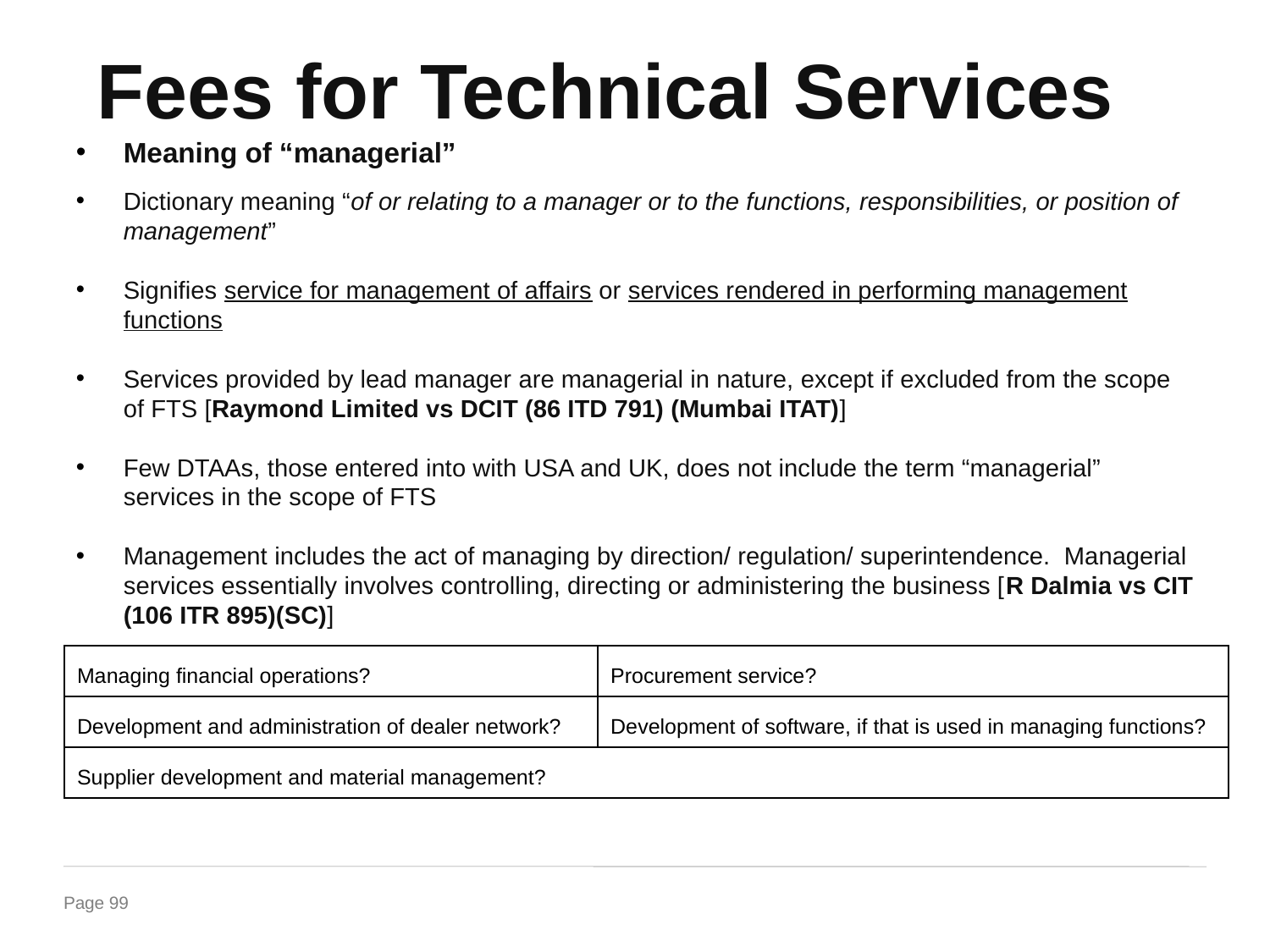

Fees for Technical Services
Meaning of “managerial”

Dictionary meaning “of or relating to a manager or to the functions, responsibilities, or position of management”

Signifies service for management of affairs or services rendered in performing management functions

Services provided by lead manager are managerial in nature, except if excluded from the scope of FTS [Raymond Limited vs DCIT (86 ITD 791) (Mumbai ITAT)]

Few DTAAs, those entered into with USA and UK, does not include the term “managerial” services in the scope of FTS

Management includes the act of managing by direction/ regulation/ superintendence.  Managerial services essentially involves controlling, directing or administering the business [R Dalmia vs CIT (106 ITR 895)(SC)]
| Managing financial operations? | Procurement service? |
| --- | --- |
| Development and administration of dealer network? | Development of software, if that is used in managing functions? |
| Supplier development and material management? |  |